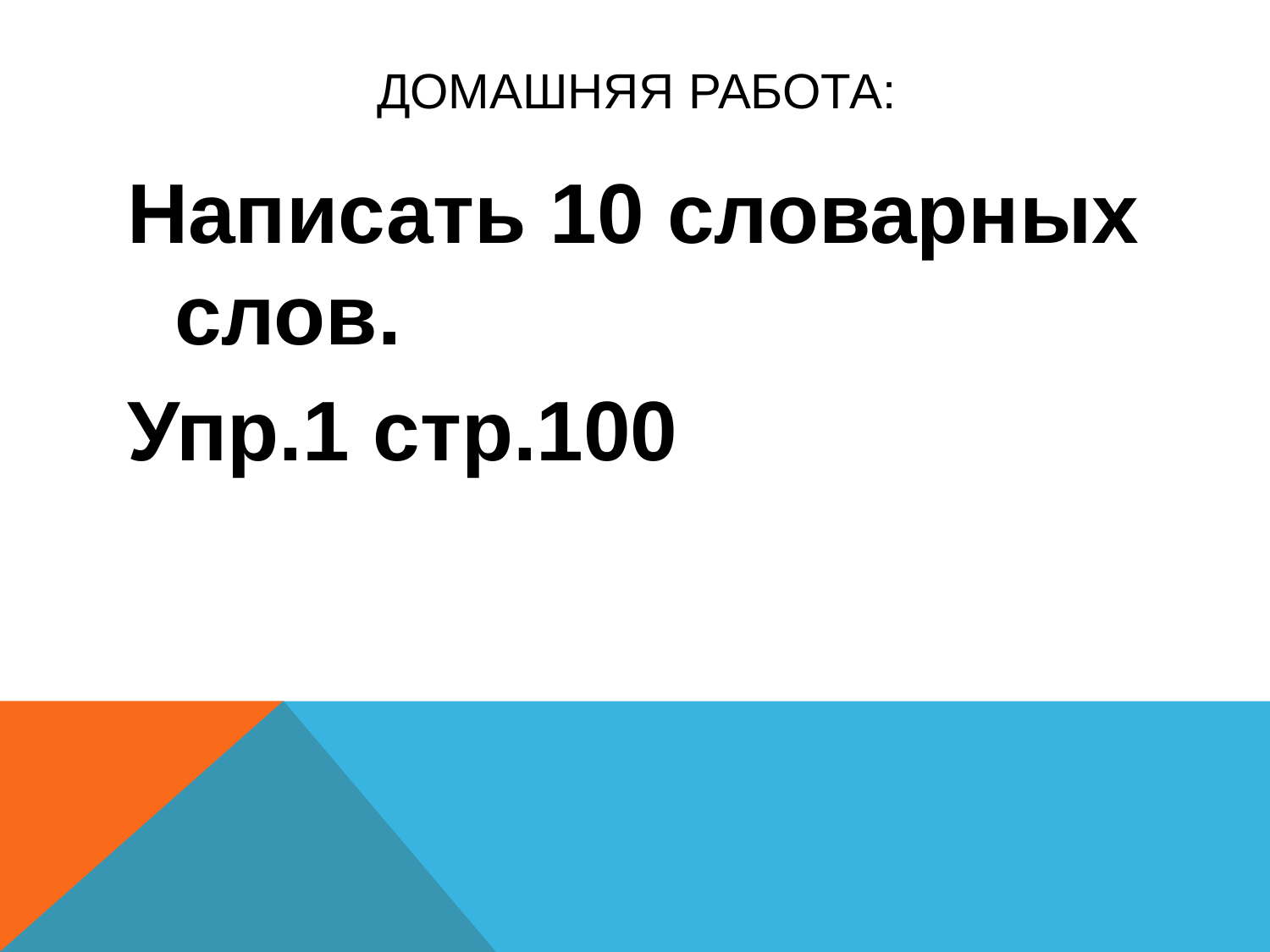

# Домашняя работа:
Написать 10 словарных слов.
Упр.1 стр.100